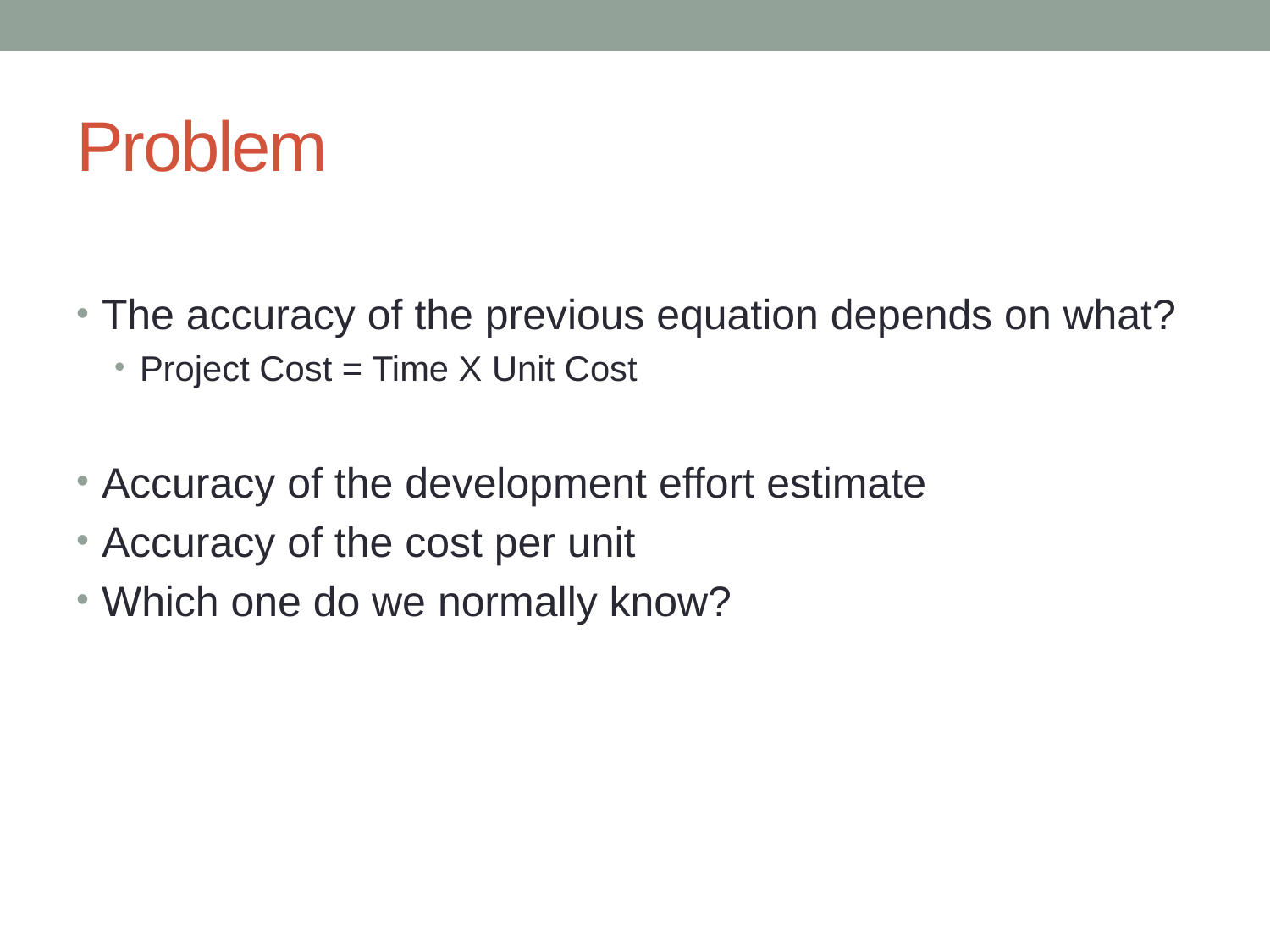

# Problem

The accuracy of the previous equation depends on what?
Project Cost = Time X Unit Cost

Accuracy of the development effort estimate
Accuracy of the cost per unit
Which one do we normally know?